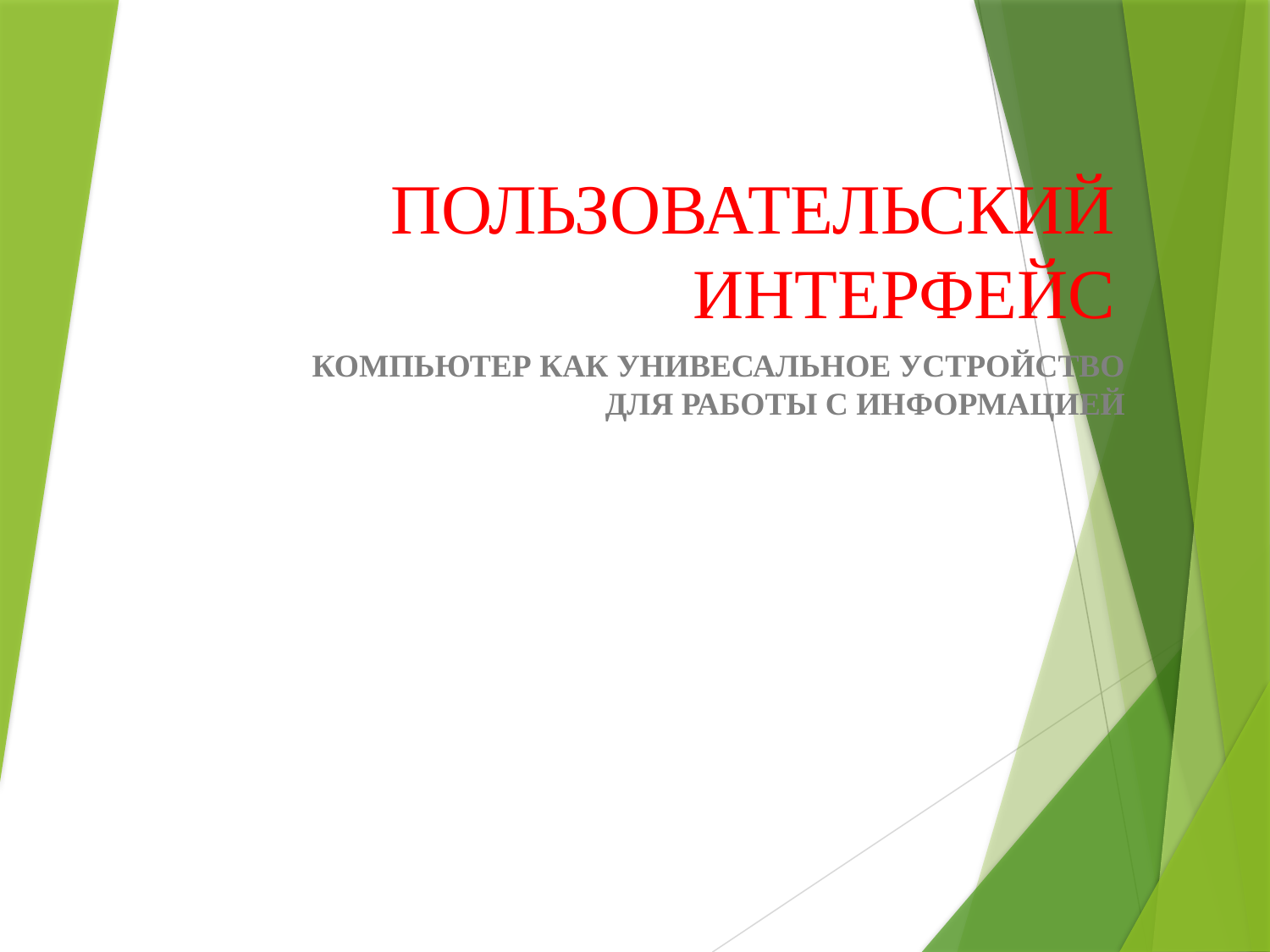

# ПОЛЬЗОВАТЕЛЬСКИЙ ИНТЕРФЕЙС
КОМПЬЮТЕР КАК УНИВЕСАЛЬНОЕ УСТРОЙСТВО ДЛЯ РАБОТЫ С ИНФОРМАЦИЕЙ